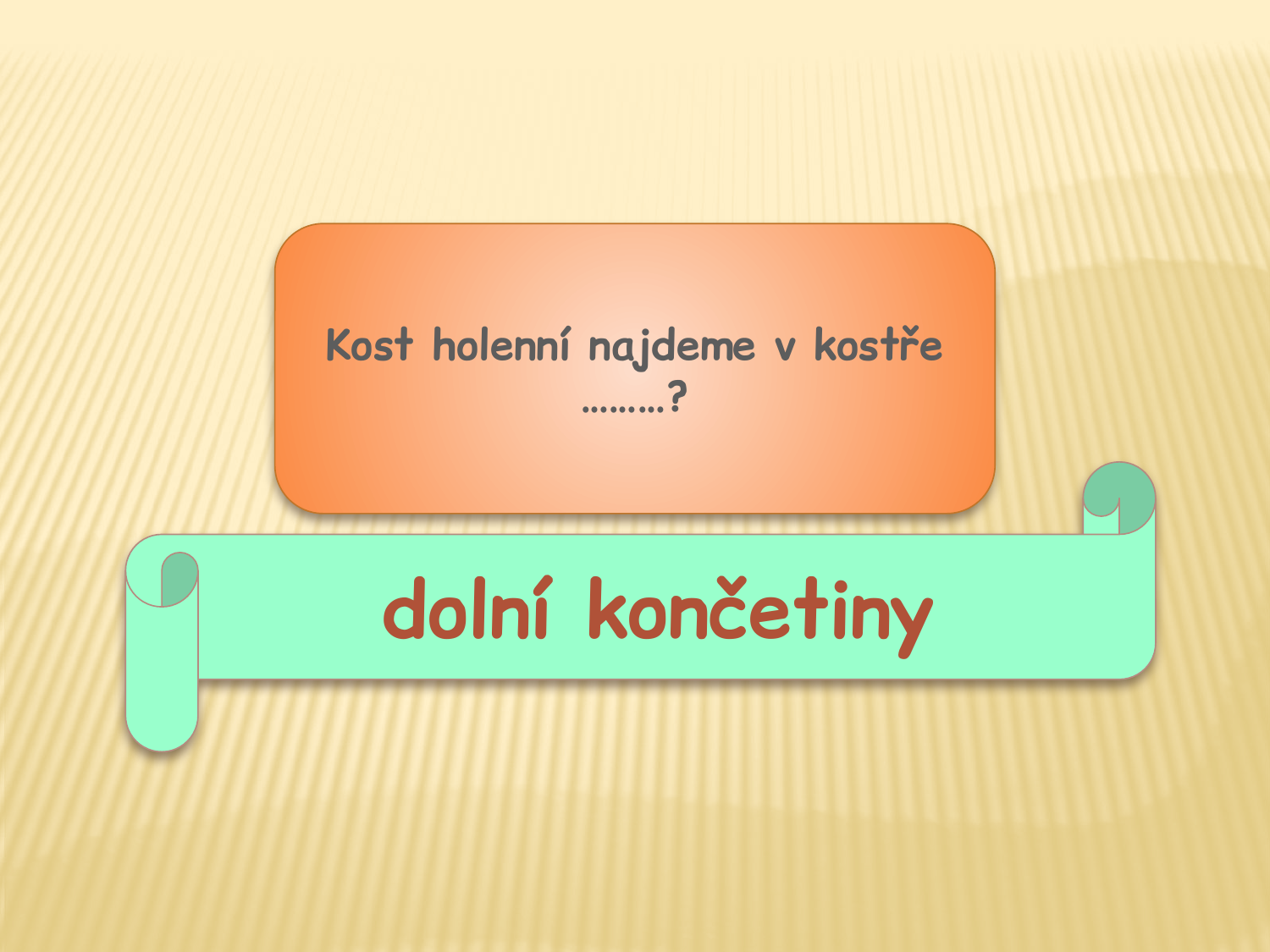

Kost holenní najdeme v kostře ………?
dolní končetiny